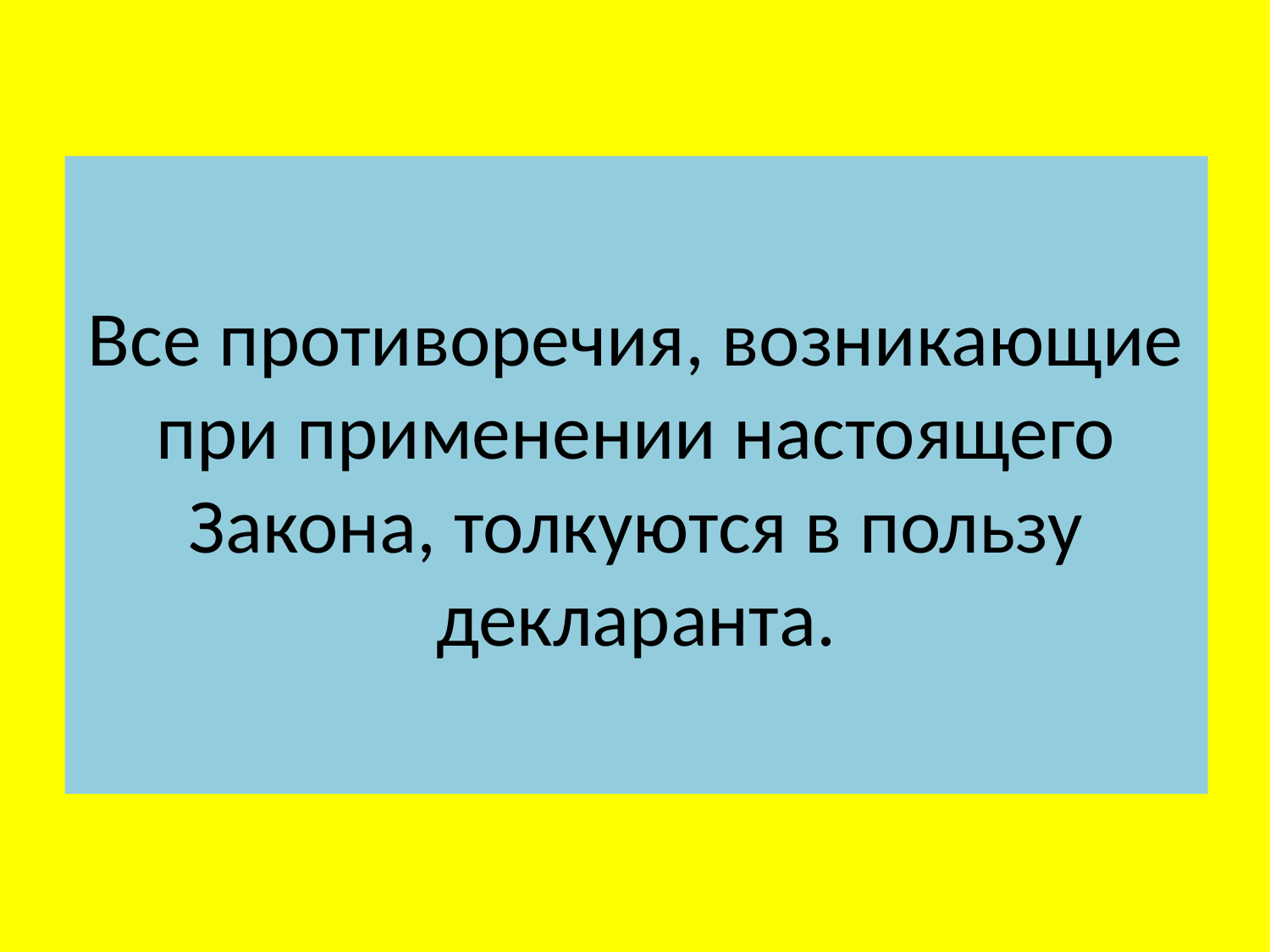

# Все противоречия, возникающие при применении настоящего Закона, толкуются в пользу декларанта.